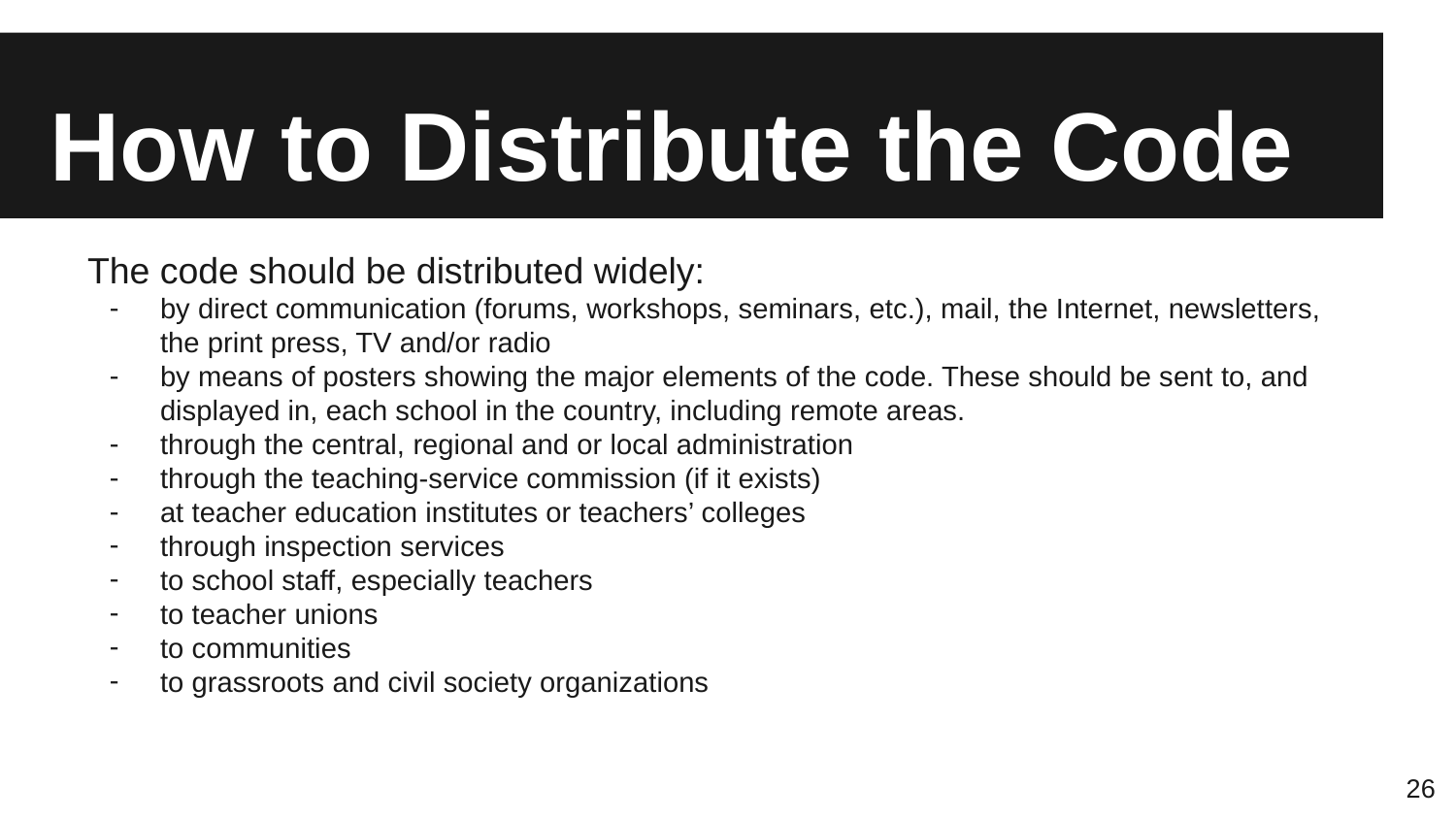

# How to Distribute the Code
The code should be distributed widely:
by direct communication (forums, workshops, seminars, etc.), mail, the Internet, newsletters, the print press, TV and/or radio
by means of posters showing the major elements of the code. These should be sent to, and displayed in, each school in the country, including remote areas.
through the central, regional and or local administration
through the teaching-service commission (if it exists)
at teacher education institutes or teachers’ colleges
through inspection services
to school staff, especially teachers
to teacher unions
to communities
to grassroots and civil society organizations
26